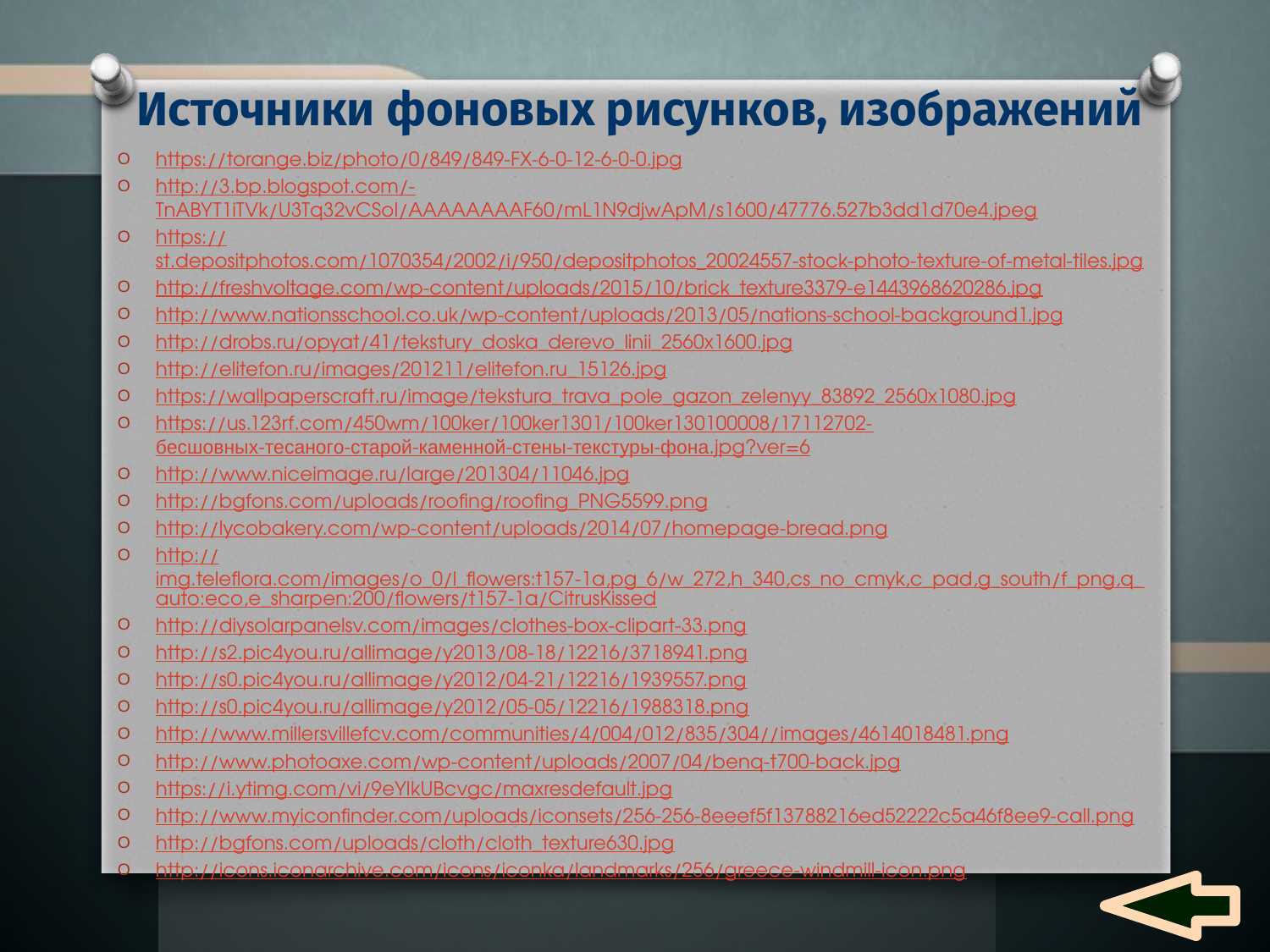

# Источники фоновых рисунков, изображений
https://torange.biz/photo/0/849/849-FX-6-0-12-6-0-0.jpg
http://3.bp.blogspot.com/-TnABYT1iTVk/U3Tq32vCSoI/AAAAAAAAF60/mL1N9djwApM/s1600/47776.527b3dd1d70e4.jpeg
https://st.depositphotos.com/1070354/2002/i/950/depositphotos_20024557-stock-photo-texture-of-metal-tiles.jpg
http://freshvoltage.com/wp-content/uploads/2015/10/brick_texture3379-e1443968620286.jpg
http://www.nationsschool.co.uk/wp-content/uploads/2013/05/nations-school-background1.jpg
http://drobs.ru/opyat/41/tekstury_doska_derevo_linii_2560x1600.jpg
http://elitefon.ru/images/201211/elitefon.ru_15126.jpg
https://wallpaperscraft.ru/image/tekstura_trava_pole_gazon_zelenyy_83892_2560x1080.jpg
https://us.123rf.com/450wm/100ker/100ker1301/100ker130100008/17112702-бесшовных-тесаного-старой-каменной-стены-текстуры-фона.jpg?ver=6
http://www.niceimage.ru/large/201304/11046.jpg
http://bgfons.com/uploads/roofing/roofing_PNG5599.png
http://lycobakery.com/wp-content/uploads/2014/07/homepage-bread.png
http://img.teleflora.com/images/o_0/l_flowers:t157-1a,pg_6/w_272,h_340,cs_no_cmyk,c_pad,g_south/f_png,q_auto:eco,e_sharpen:200/flowers/t157-1a/CitrusKissed
http://diysolarpanelsv.com/images/clothes-box-clipart-33.png
http://s2.pic4you.ru/allimage/y2013/08-18/12216/3718941.png
http://s0.pic4you.ru/allimage/y2012/04-21/12216/1939557.png
http://s0.pic4you.ru/allimage/y2012/05-05/12216/1988318.png
http://www.millersvillefcv.com/communities/4/004/012/835/304//images/4614018481.png
http://www.photoaxe.com/wp-content/uploads/2007/04/benq-t700-back.jpg
https://i.ytimg.com/vi/9eYIkUBcvgc/maxresdefault.jpg
http://www.myiconfinder.com/uploads/iconsets/256-256-8eeef5f13788216ed52222c5a46f8ee9-call.png
http://bgfons.com/uploads/cloth/cloth_texture630.jpg
http://icons.iconarchive.com/icons/iconka/landmarks/256/greece-windmill-icon.png